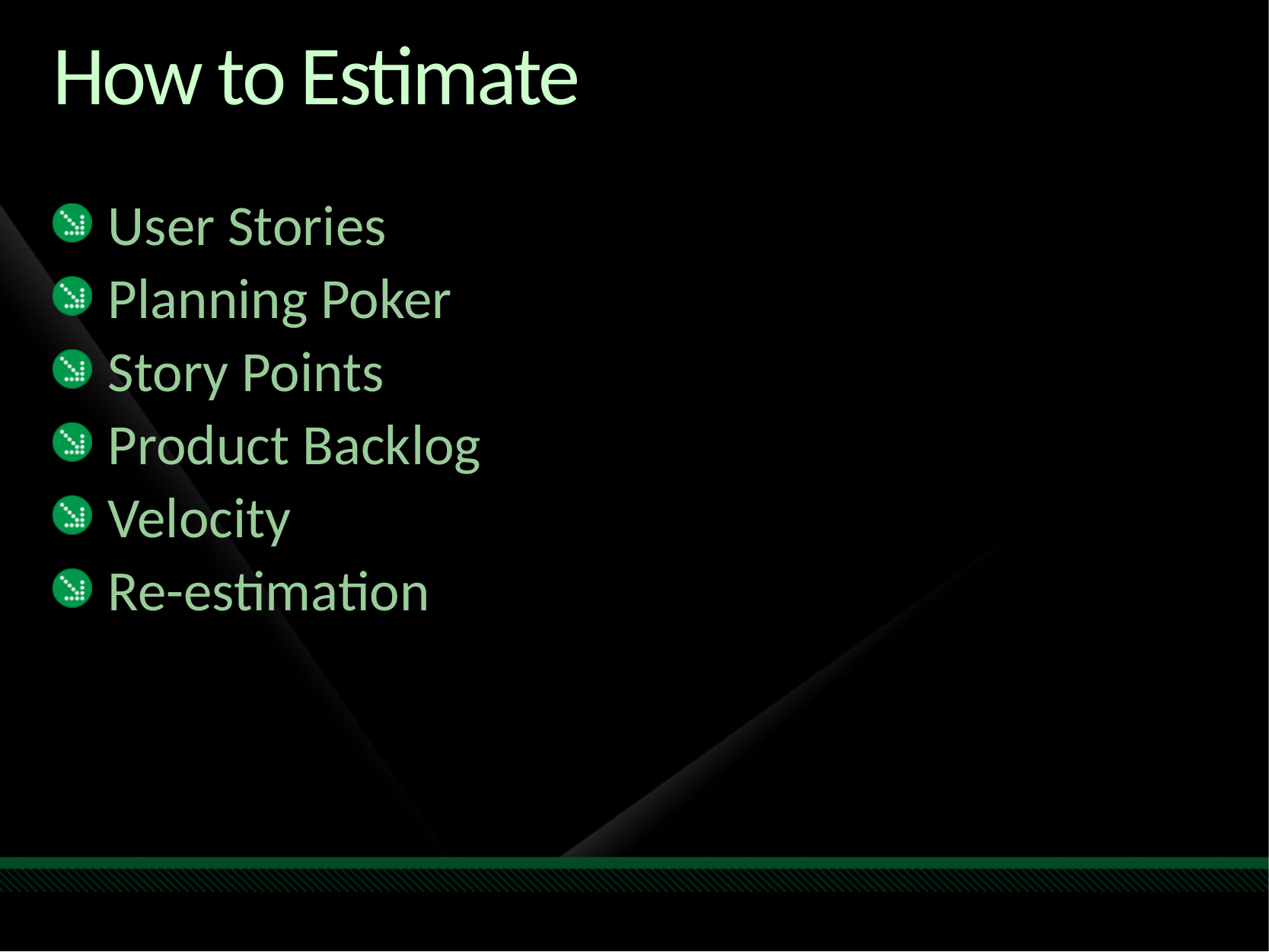

# How to Estimate
User Stories
Planning Poker
Story Points
Product Backlog
Velocity
Re-estimation